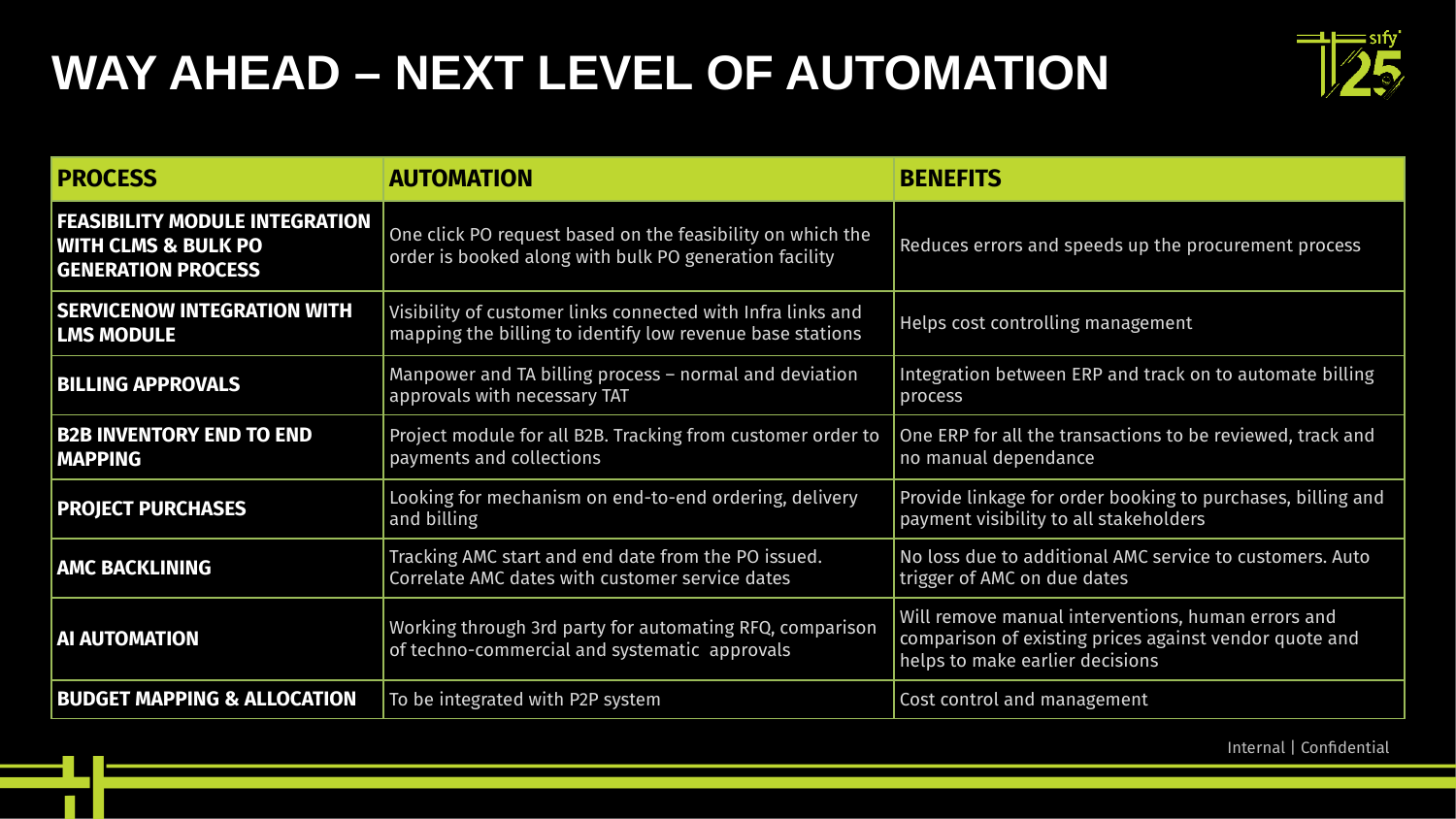

# Way Ahead – Next level of Automation
| PROCESS | AUTOMATION | BENEFITS |
| --- | --- | --- |
| FEASIBILITY MODULE INTEGRATION WITH CLMS & BULK PO GENERATION PROCESS | One click PO request based on the feasibility on which the order is booked along with bulk PO generation facility | Reduces errors and speeds up the procurement process |
| SERVICENOW INTEGRATION WITH LMS MODULE | Visibility of customer links connected with Infra links and mapping the billing to identify low revenue base stations | Helps cost controlling management |
| BILLING APPROVALS | Manpower and TA billing process – normal and deviation approvals with necessary TAT | Integration between ERP and track on to automate billing process |
| B2B INVENTORY END TO END MAPPING | Project module for all B2B. Tracking from customer order to payments and collections | One ERP for all the transactions to be reviewed, track and no manual dependance |
| PROJECT PURCHASES | Looking for mechanism on end-to-end ordering, delivery and billing | Provide linkage for order booking to purchases, billing and payment visibility to all stakeholders |
| AMC BACKLINING | Tracking AMC start and end date from the PO issued. Correlate AMC dates with customer service dates | No loss due to additional AMC service to customers. Auto trigger of AMC on due dates |
| AI AUTOMATION | Working through 3rd party for automating RFQ, comparison of techno-commercial and systematic approvals | Will remove manual interventions, human errors and comparison of existing prices against vendor quote and helps to make earlier decisions |
| BUDGET MAPPING & ALLOCATION | To be integrated with P2P system | Cost control and management |